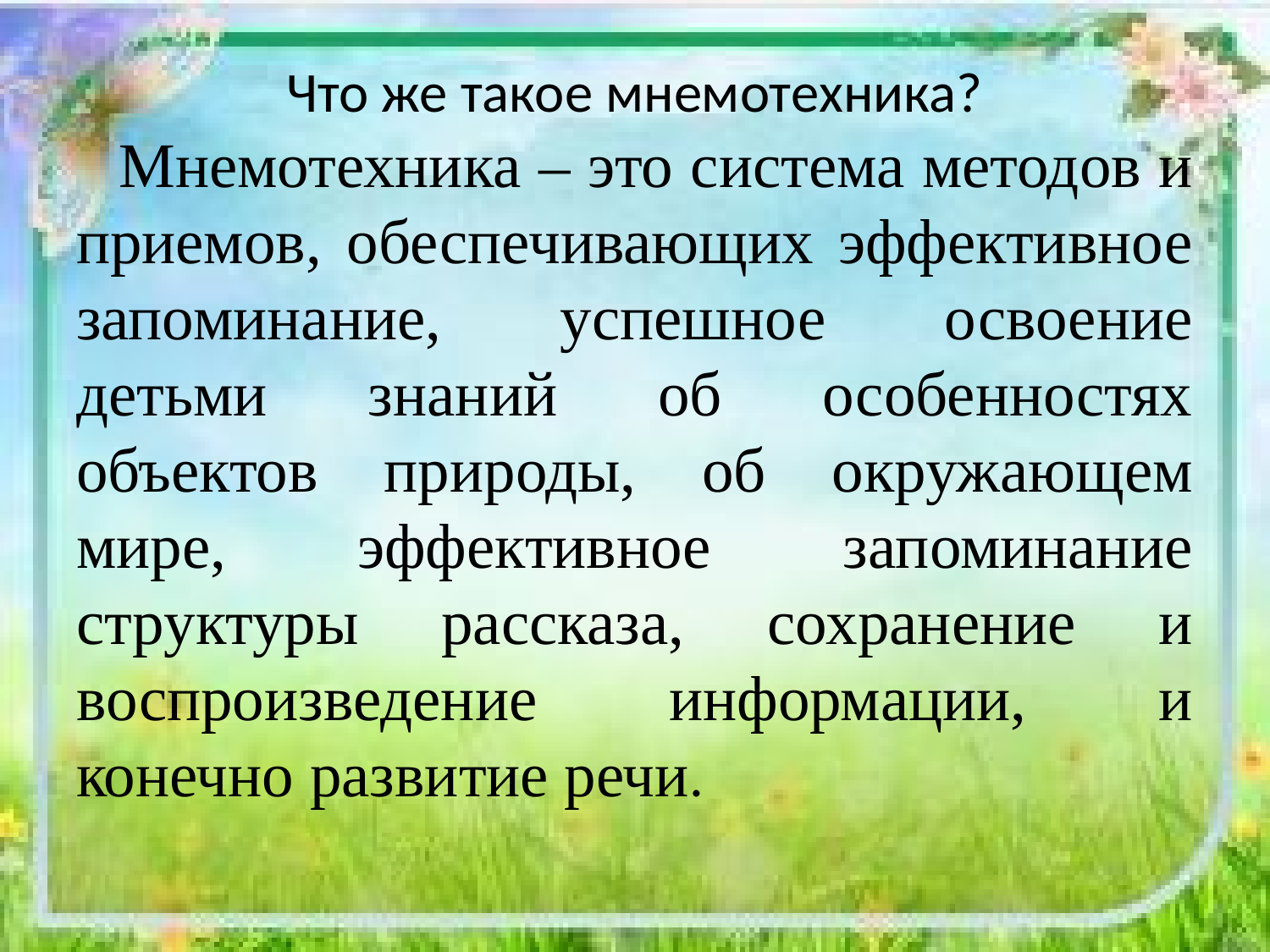

Что же такое мнемотехника?
   Мнемотехника – это система методов и приемов, обеспечивающих эффективное запоминание, успешное освоение детьми знаний об особенностях объектов природы, об окружающем мире, эффективное запоминание структуры рассказа, сохранение и воспроизведение информации, и конечно развитие речи.